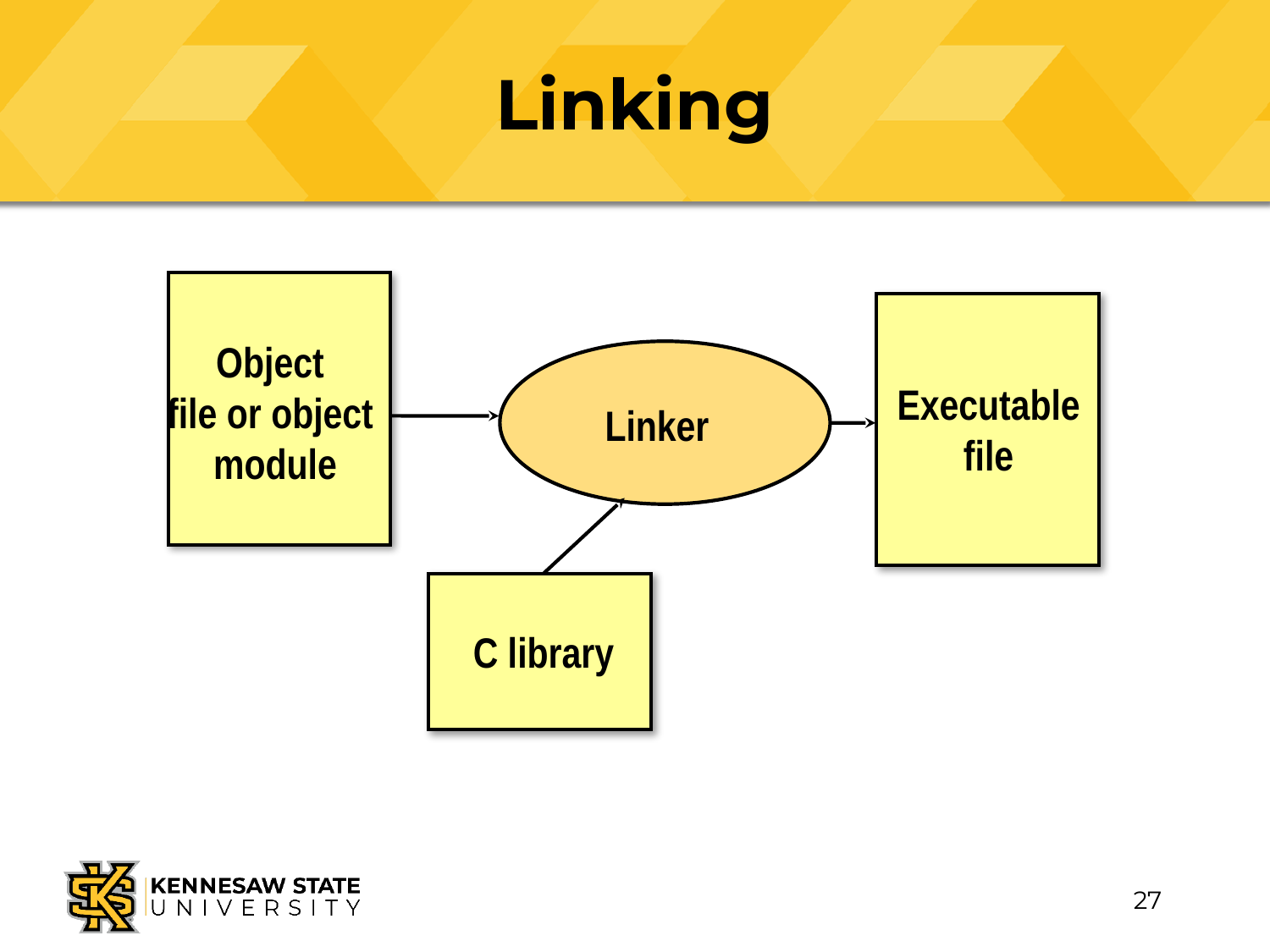

# Linking

Object
file or object
module

Executable file
Linker

C library
27